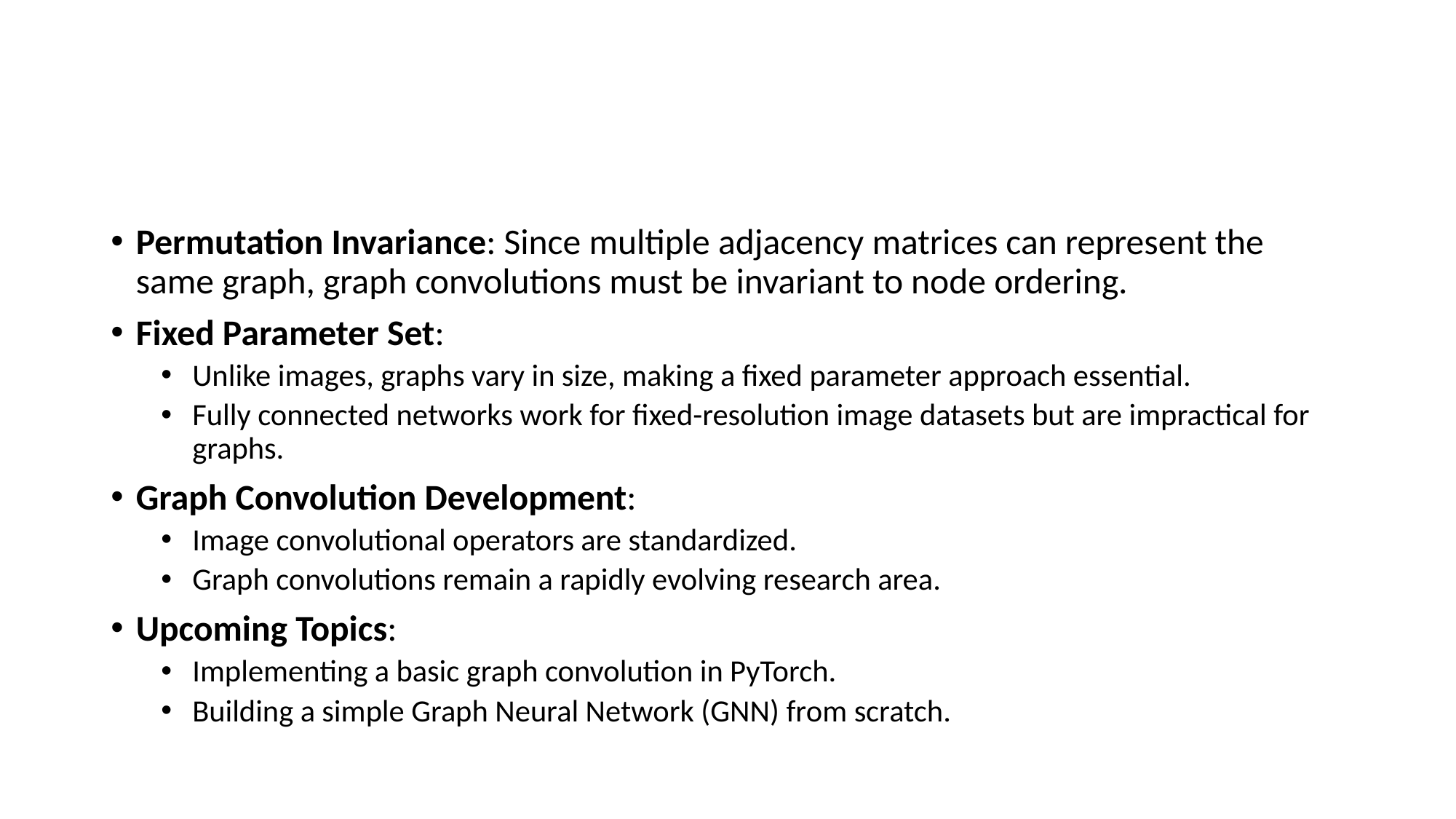

#
Permutation Invariance: Since multiple adjacency matrices can represent the same graph, graph convolutions must be invariant to node ordering.
Fixed Parameter Set:
Unlike images, graphs vary in size, making a fixed parameter approach essential.
Fully connected networks work for fixed-resolution image datasets but are impractical for graphs.
Graph Convolution Development:
Image convolutional operators are standardized.
Graph convolutions remain a rapidly evolving research area.
Upcoming Topics:
Implementing a basic graph convolution in PyTorch.
Building a simple Graph Neural Network (GNN) from scratch.